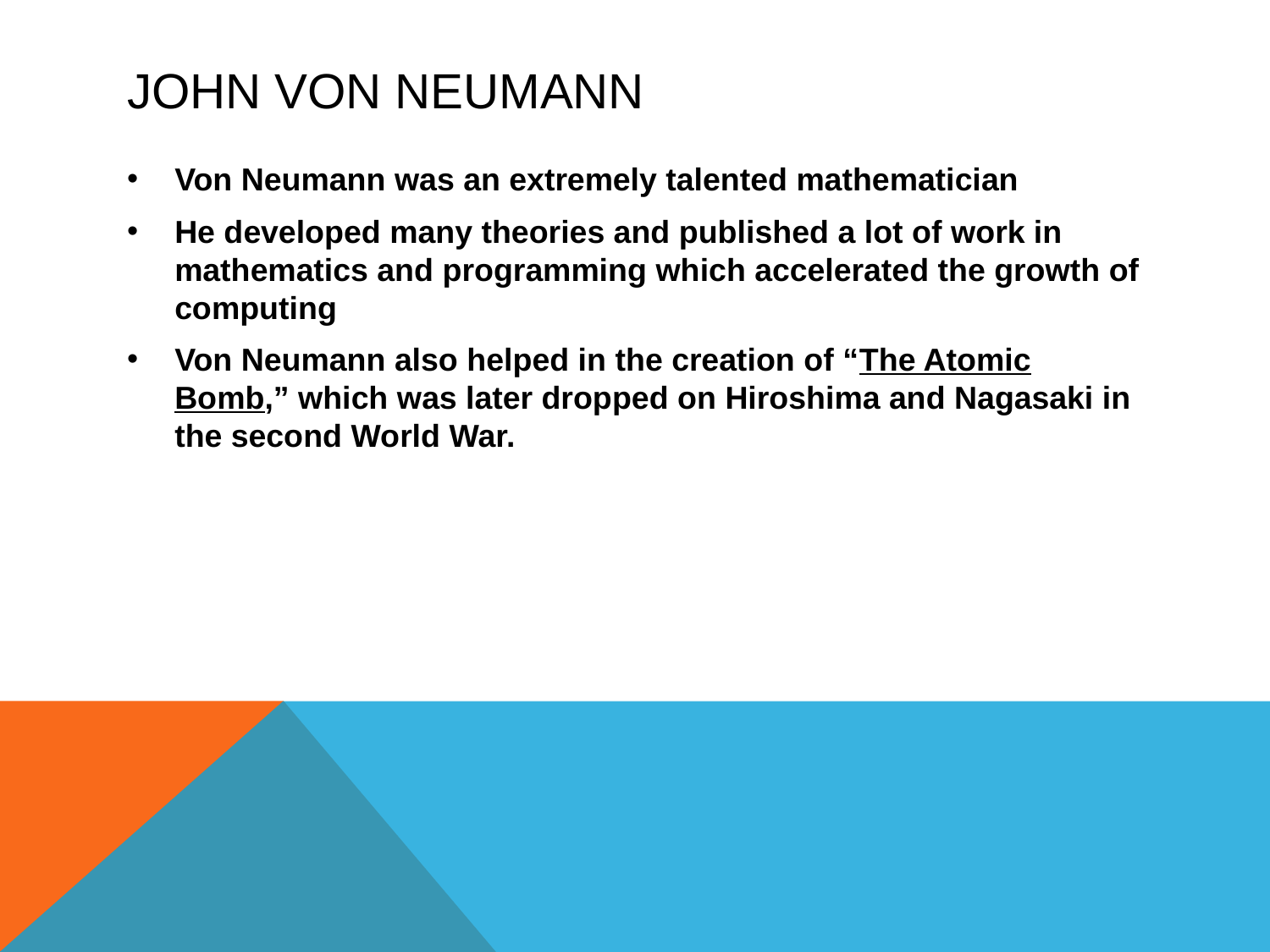

# John Von Neumann
Von Neumann was an extremely talented mathematician
He developed many theories and published a lot of work in mathematics and programming which accelerated the growth of computing
Von Neumann also helped in the creation of “The Atomic Bomb,” which was later dropped on Hiroshima and Nagasaki in the second World War.